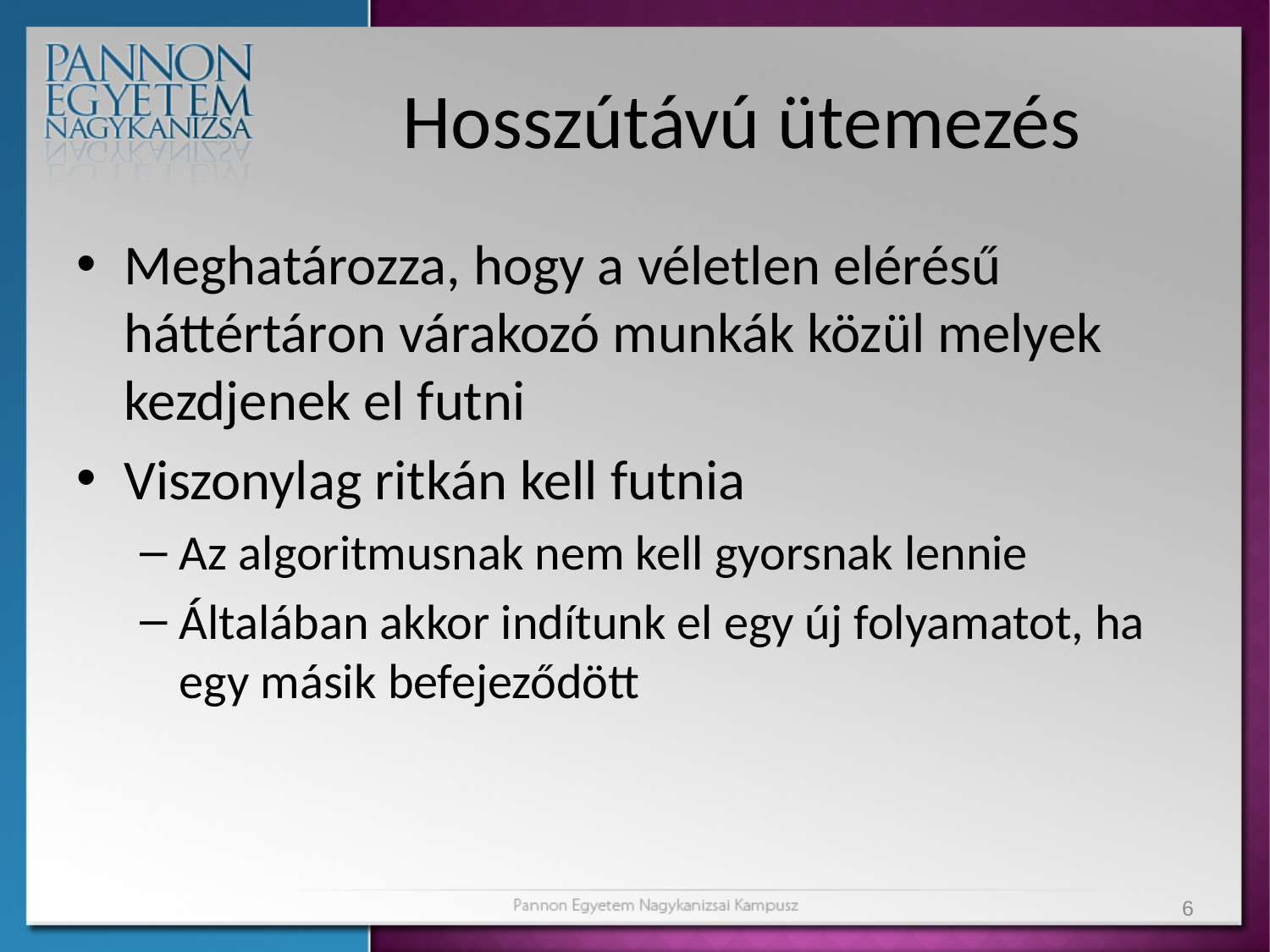

# Hosszútávú ütemezés
Meghatározza, hogy a véletlen elérésű háttértáron várakozó munkák közül melyek kezdjenek el futni
Viszonylag ritkán kell futnia
Az algoritmusnak nem kell gyorsnak lennie
Általában akkor indítunk el egy új folyamatot, ha egy másik befejeződött
6